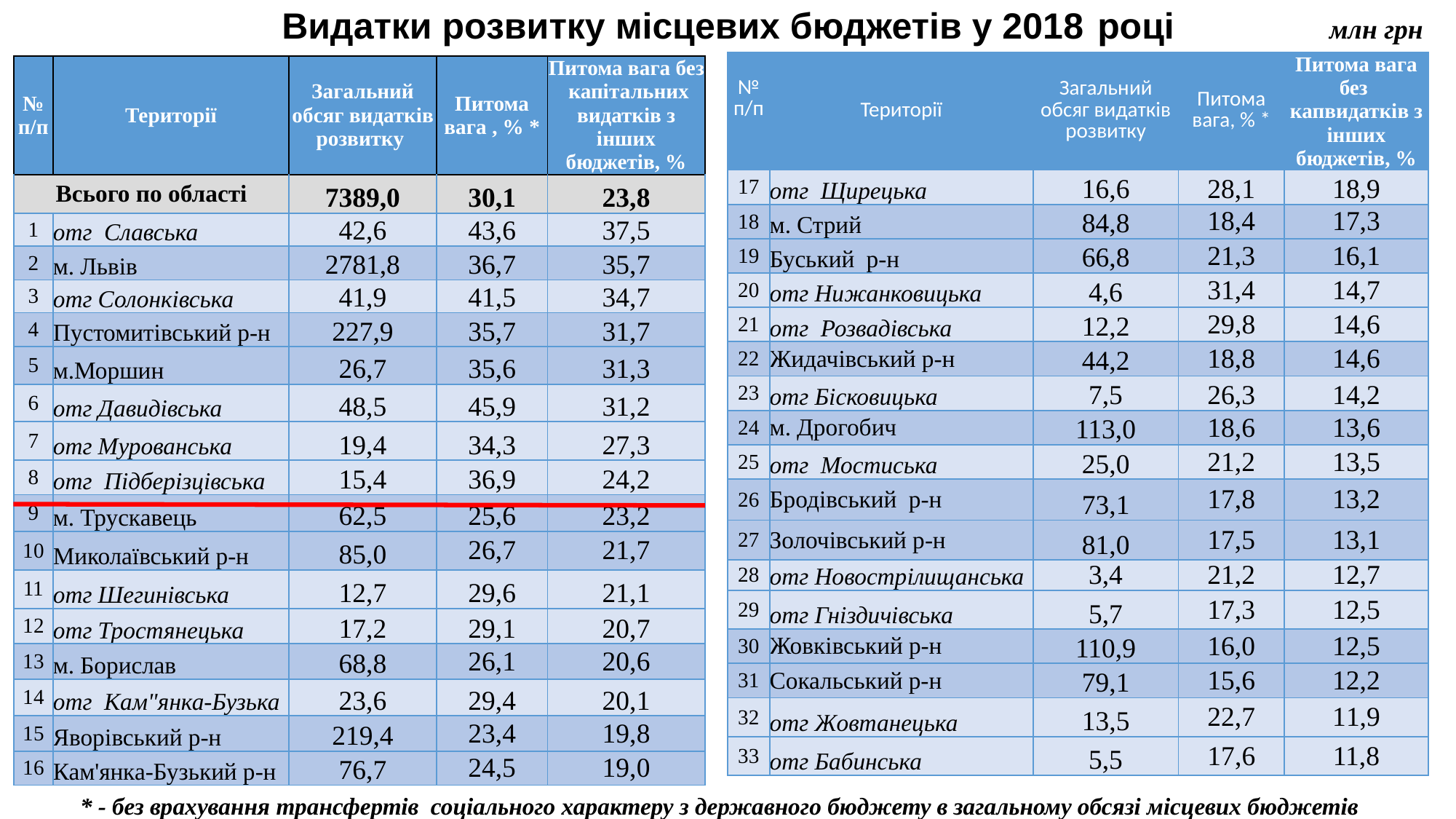

Видатки розвитку місцевих бюджетів у 2018 році
млн грн
| № п/п | Території | Загальний обсяг видатків розвитку | Питома вага, % \* | Питома вага без капвидатків з інших бюджетів, % |
| --- | --- | --- | --- | --- |
| 17 | отг Щирецька | 16,6 | 28,1 | 18,9 |
| 18 | м. Стрий | 84,8 | 18,4 | 17,3 |
| 19 | Буський р-н | 66,8 | 21,3 | 16,1 |
| 20 | отг Нижанковицька | 4,6 | 31,4 | 14,7 |
| 21 | отг Розвадівська | 12,2 | 29,8 | 14,6 |
| 22 | Жидачiвський р-н | 44,2 | 18,8 | 14,6 |
| 23 | отг Бiсковицька | 7,5 | 26,3 | 14,2 |
| 24 | м. Дрогобич | 113,0 | 18,6 | 13,6 |
| 25 | отг Мостиська | 25,0 | 21,2 | 13,5 |
| 26 | Бродiвський р-н | 73,1 | 17,8 | 13,2 |
| 27 | Золочiвський р-н | 81,0 | 17,5 | 13,1 |
| 28 | отг Новострiлищанська | 3,4 | 21,2 | 12,7 |
| 29 | отг Гнiздичiвська | 5,7 | 17,3 | 12,5 |
| 30 | Жовкiвський р-н | 110,9 | 16,0 | 12,5 |
| 31 | Сокальський р-н | 79,1 | 15,6 | 12,2 |
| 32 | отг Жовтанецька | 13,5 | 22,7 | 11,9 |
| 33 | отг Бабинська | 5,5 | 17,6 | 11,8 |
| № п/п | Території | Загальний обсяг видатків розвитку | Питома вага , % \* | Питома вага без капітальних видатків з інших бюджетів, % |
| --- | --- | --- | --- | --- |
| Всього по області |  | 7389,0 | 30,1 | 23,8 |
| 1 | отг Славська | 42,6 | 43,6 | 37,5 |
| 2 | м. Львiв | 2781,8 | 36,7 | 35,7 |
| 3 | отг Солонківська | 41,9 | 41,5 | 34,7 |
| 4 | Пустомитiвський р-н | 227,9 | 35,7 | 31,7 |
| 5 | м.Моршин | 26,7 | 35,6 | 31,3 |
| 6 | отг Давидівська | 48,5 | 45,9 | 31,2 |
| 7 | отг Мурованська | 19,4 | 34,3 | 27,3 |
| 8 | отг Підберізцівська | 15,4 | 36,9 | 24,2 |
| 9 | м. Трускавець | 62,5 | 25,6 | 23,2 |
| 10 | Миколаївський р-н | 85,0 | 26,7 | 21,7 |
| 11 | отг Шегинівська | 12,7 | 29,6 | 21,1 |
| 12 | отг Тростянецька | 17,2 | 29,1 | 20,7 |
| 13 | м. Борислав | 68,8 | 26,1 | 20,6 |
| 14 | отг Кам"янка-Бузька | 23,6 | 29,4 | 20,1 |
| 15 | Яворiвський р-н | 219,4 | 23,4 | 19,8 |
| 16 | Кам'янка-Бузький р-н | 76,7 | 24,5 | 19,0 |
 * - без врахування трансфертів  соціального характеру з державного бюджету в загальному обсязі місцевих бюджетів